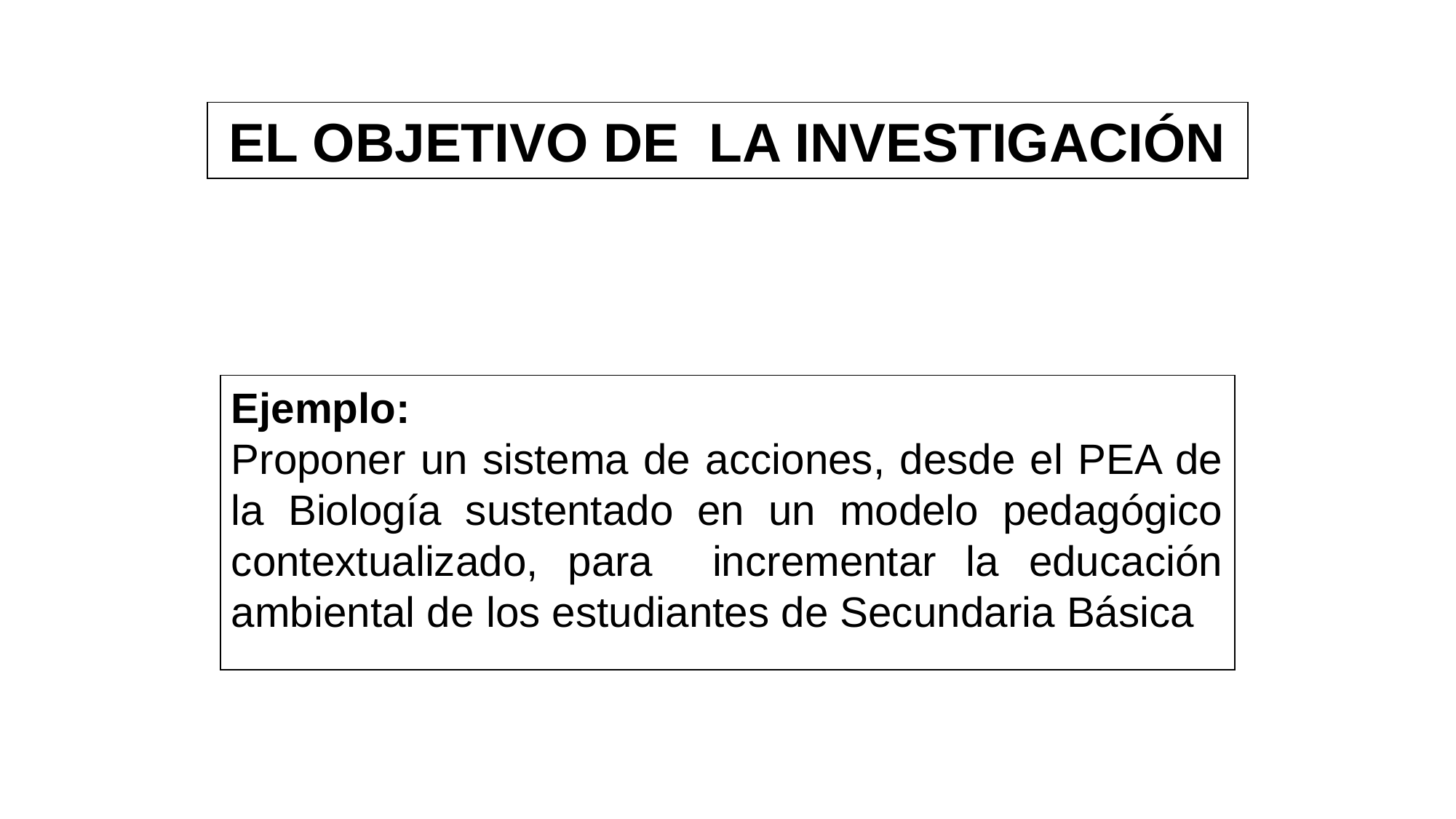

EL OBJETIVO DE  LA INVESTIGACIÓN
Ejemplo:
Proponer un sistema de acciones, desde el PEA de la Biología sustentado en un modelo pedagógico contextualizado, para  incrementar la educación ambiental de los estudiantes de Secundaria Básica